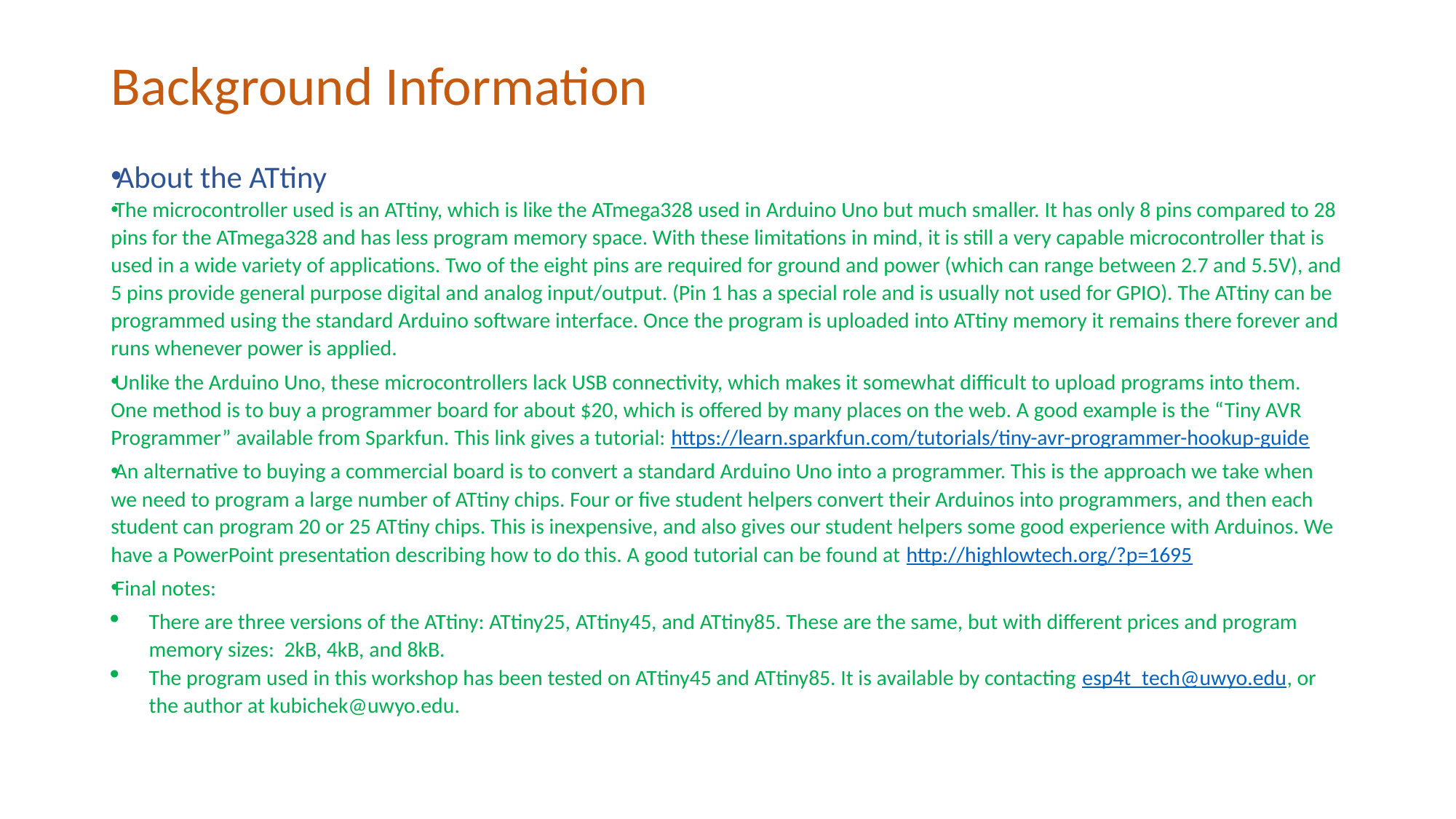

# Background Information
About the ATtiny
The microcontroller used is an ATtiny, which is like the ATmega328 used in Arduino Uno but much smaller. It has only 8 pins compared to 28 pins for the ATmega328 and has less program memory space. With these limitations in mind, it is still a very capable microcontroller that is used in a wide variety of applications. Two of the eight pins are required for ground and power (which can range between 2.7 and 5.5V), and 5 pins provide general purpose digital and analog input/output. (Pin 1 has a special role and is usually not used for GPIO). The ATtiny can be programmed using the standard Arduino software interface. Once the program is uploaded into ATtiny memory it remains there forever and runs whenever power is applied.
Unlike the Arduino Uno, these microcontrollers lack USB connectivity, which makes it somewhat difficult to upload programs into them.  One method is to buy a programmer board for about $20, which is offered by many places on the web. A good example is the “Tiny AVR Programmer” available from Sparkfun. This link gives a tutorial: https://learn.sparkfun.com/tutorials/tiny-avr-programmer-hookup-guide
An alternative to buying a commercial board is to convert a standard Arduino Uno into a programmer. This is the approach we take when we need to program a large number of ATtiny chips. Four or five student helpers convert their Arduinos into programmers, and then each student can program 20 or 25 ATtiny chips. This is inexpensive, and also gives our student helpers some good experience with Arduinos. We have a PowerPoint presentation describing how to do this. A good tutorial can be found at http://highlowtech.org/?p=1695
Final notes:
There are three versions of the ATtiny: ATtiny25, ATtiny45, and ATtiny85. These are the same, but with different prices and program memory sizes:  2kB, 4kB, and 8kB.
The program used in this workshop has been tested on ATtiny45 and ATtiny85. It is available by contacting esp4t_tech@uwyo.edu, or the author at kubichek@uwyo.edu.